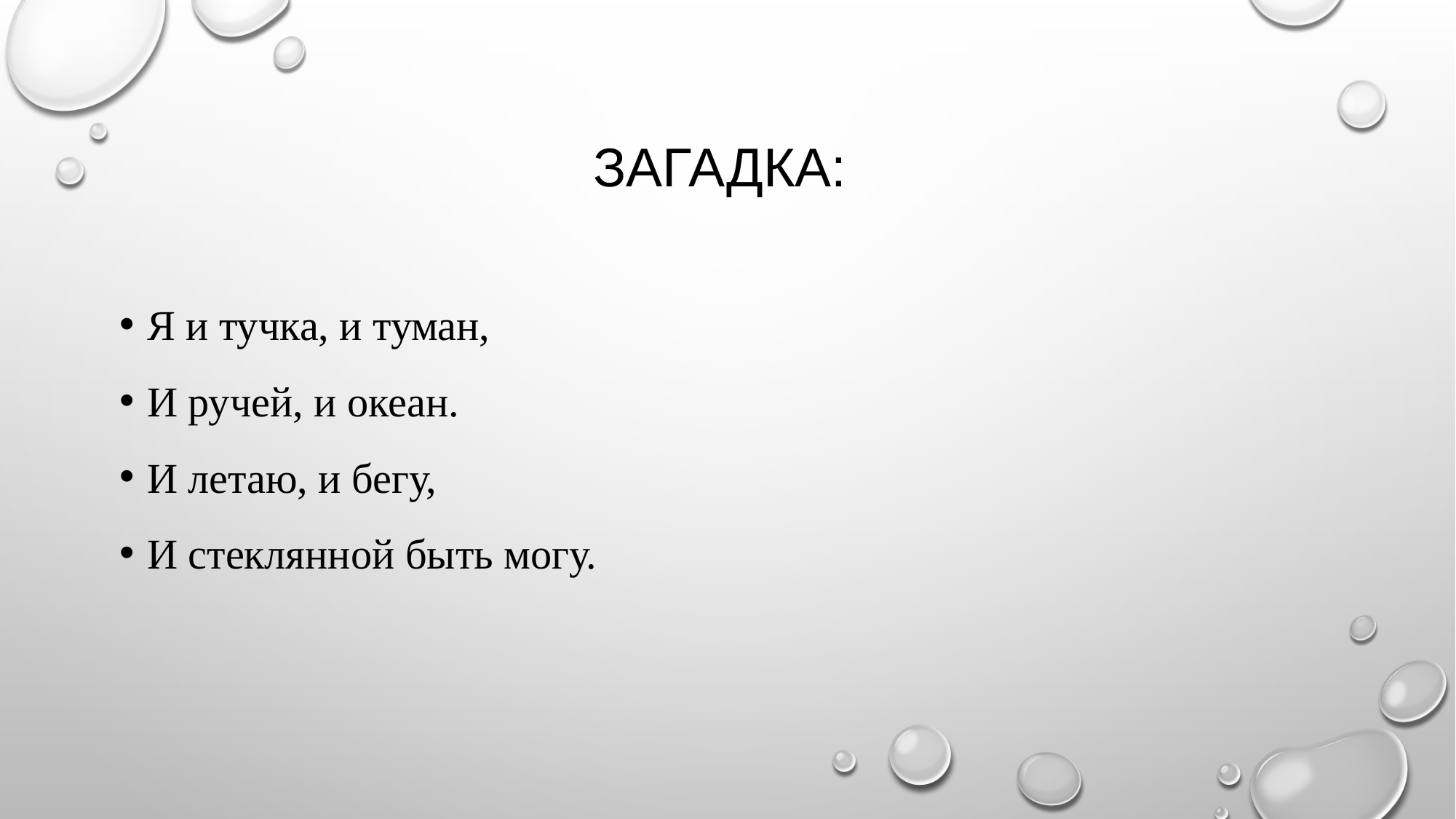

# Загадка:
Я и тучка, и туман,
И ручей, и океан.
И летаю, и бегу,
И стеклянной быть могу.